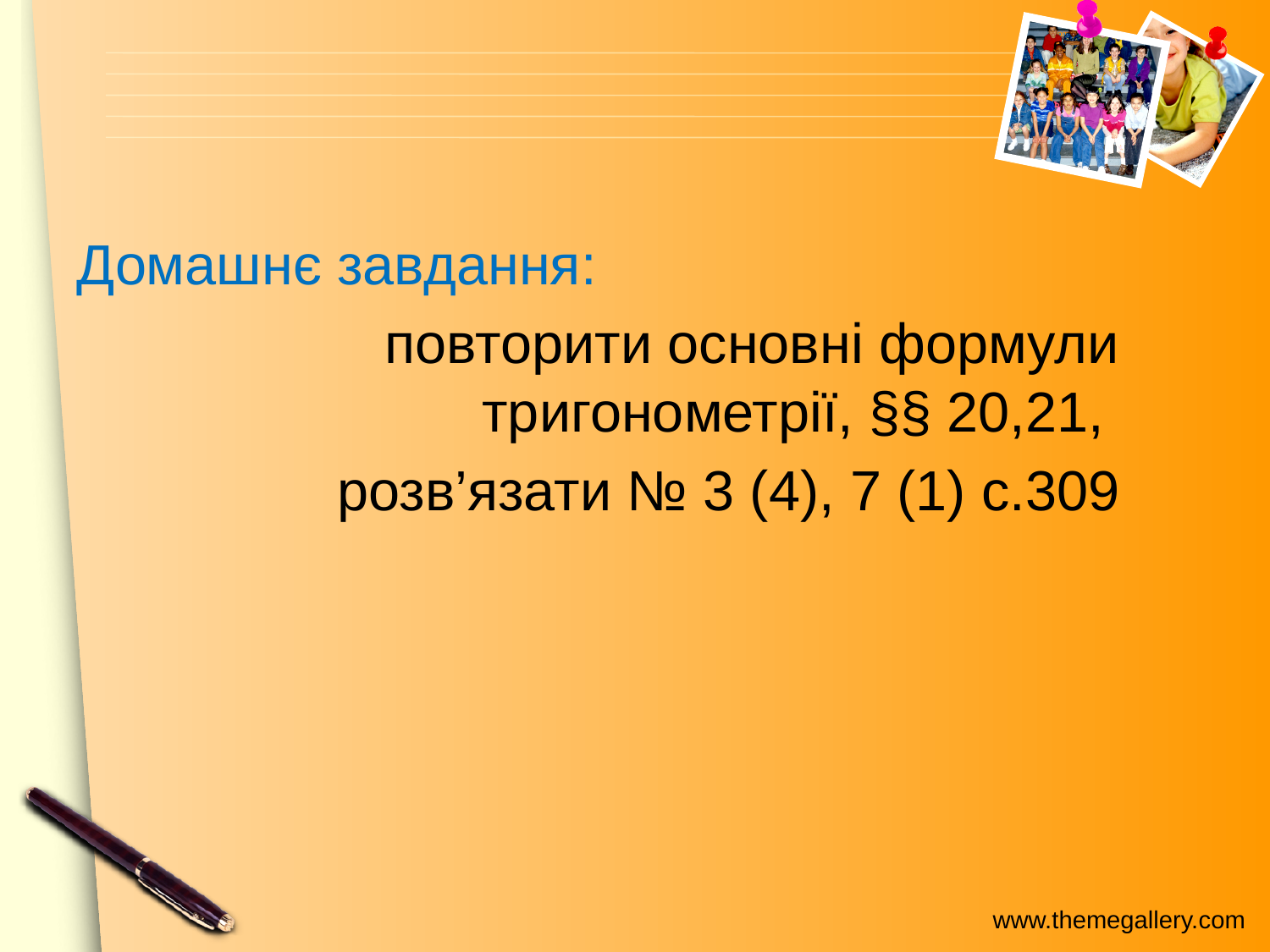

Домашнє завдання:
                   повторити основні формули    		    тригонометрії, §§ 20,21,
            розв’язати № 3 (4), 7 (1) с.309